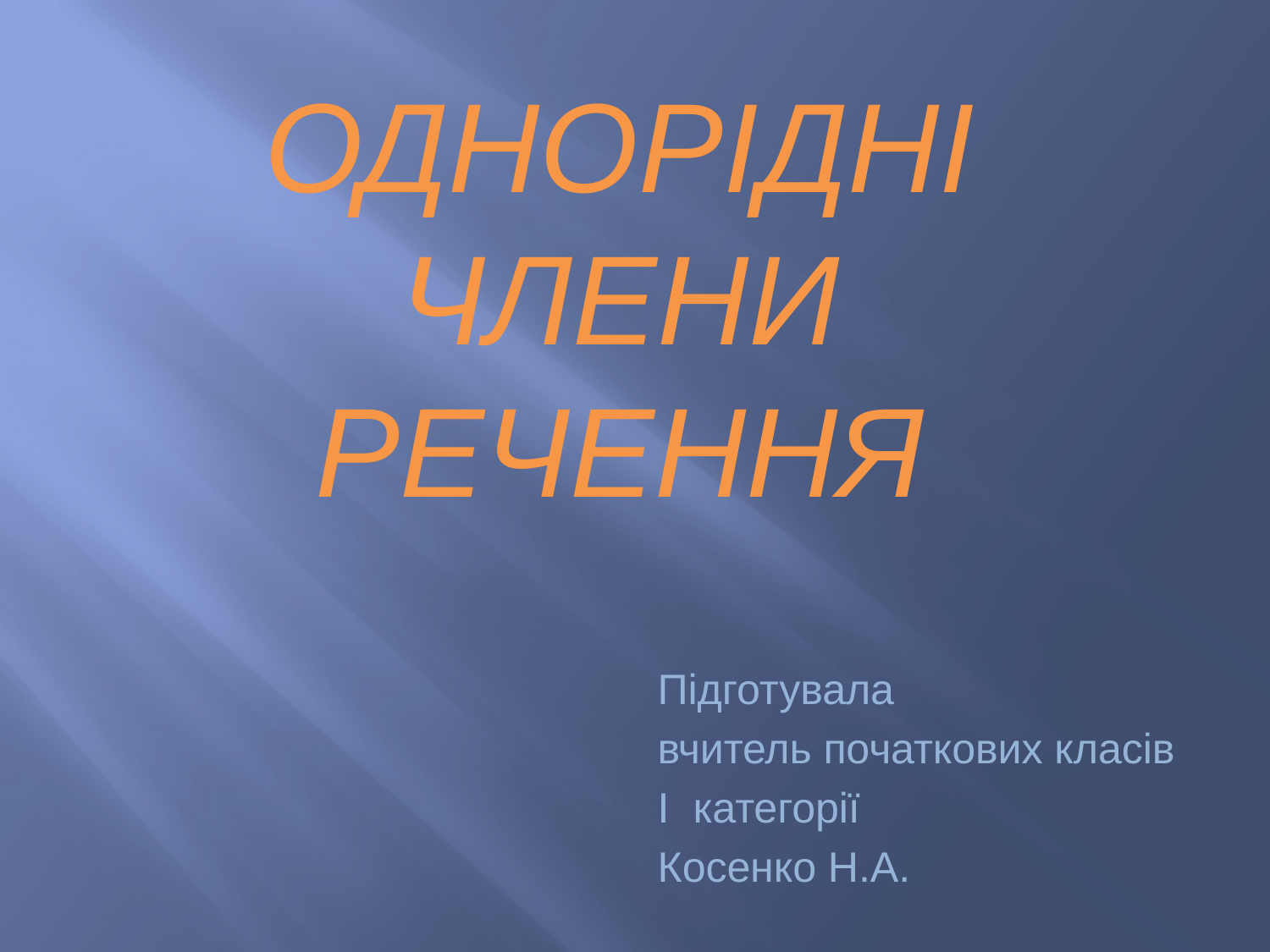

# ОДНОРІДНІ ЧЛЕНИ РЕЧЕННЯ
Підготувала
вчитель початкових класів
I  категорії
Косенко Н.А.